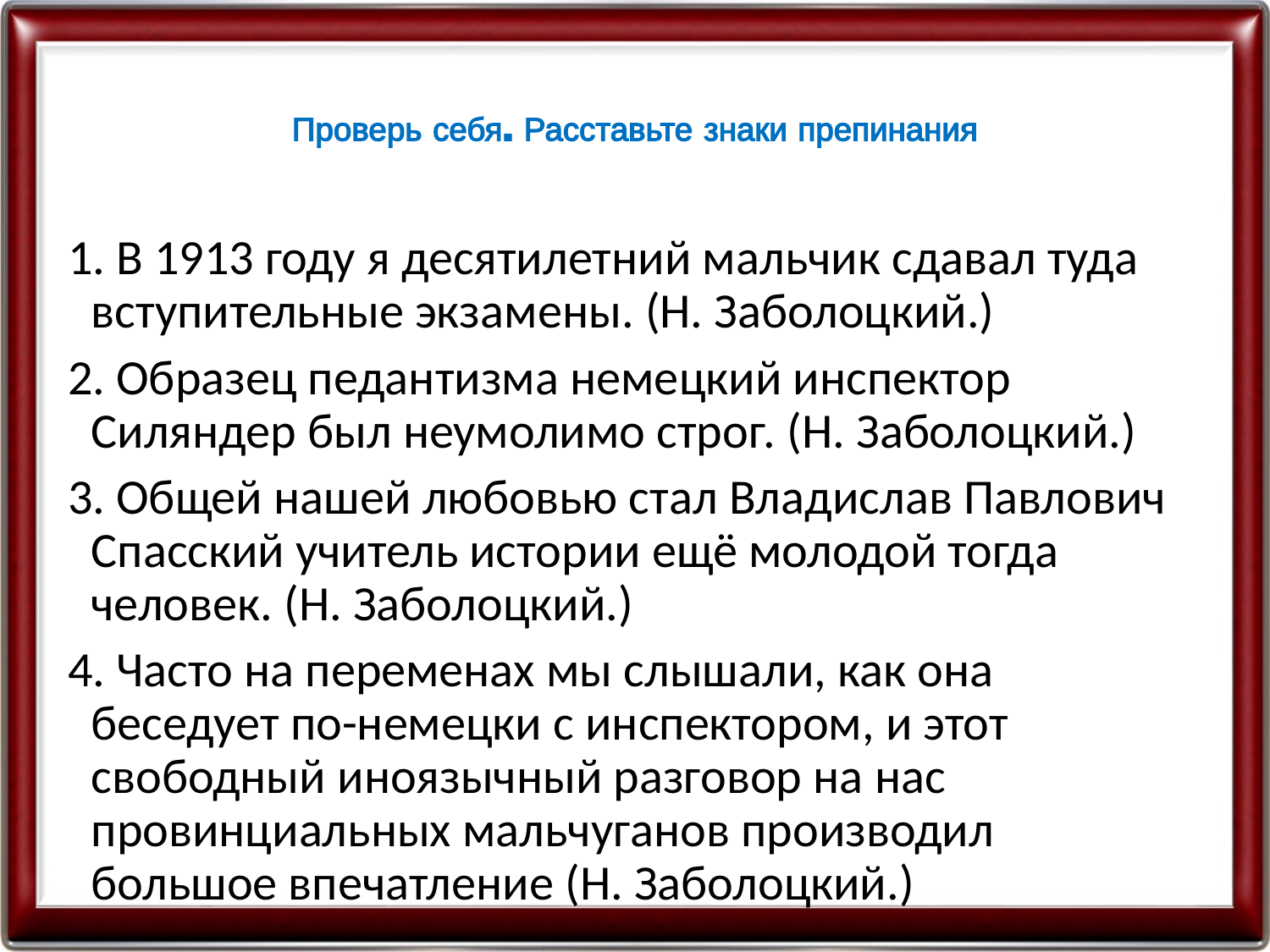

# Проверь себя. Расставьте знаки препинания
1. В 1913 году я десятилетний мальчик сдавал туда вступительные экзамены. (Н. Заболоцкий.)
2. Образец педантизма немецкий инспектор Силяндер был неумолимо строг. (Н. Заболоцкий.)
3. Общей нашей любовью стал Владислав Павлович Спасский учитель истории ещё молодой тогда человек. (Н. Заболоцкий.)
4. Часто на переменах мы слышали, как она беседует по-немецки с инспектором, и этот свободный иноязычный разговор на нас провинциальных мальчуганов производил большое впечатление (Н. Заболоцкий.)